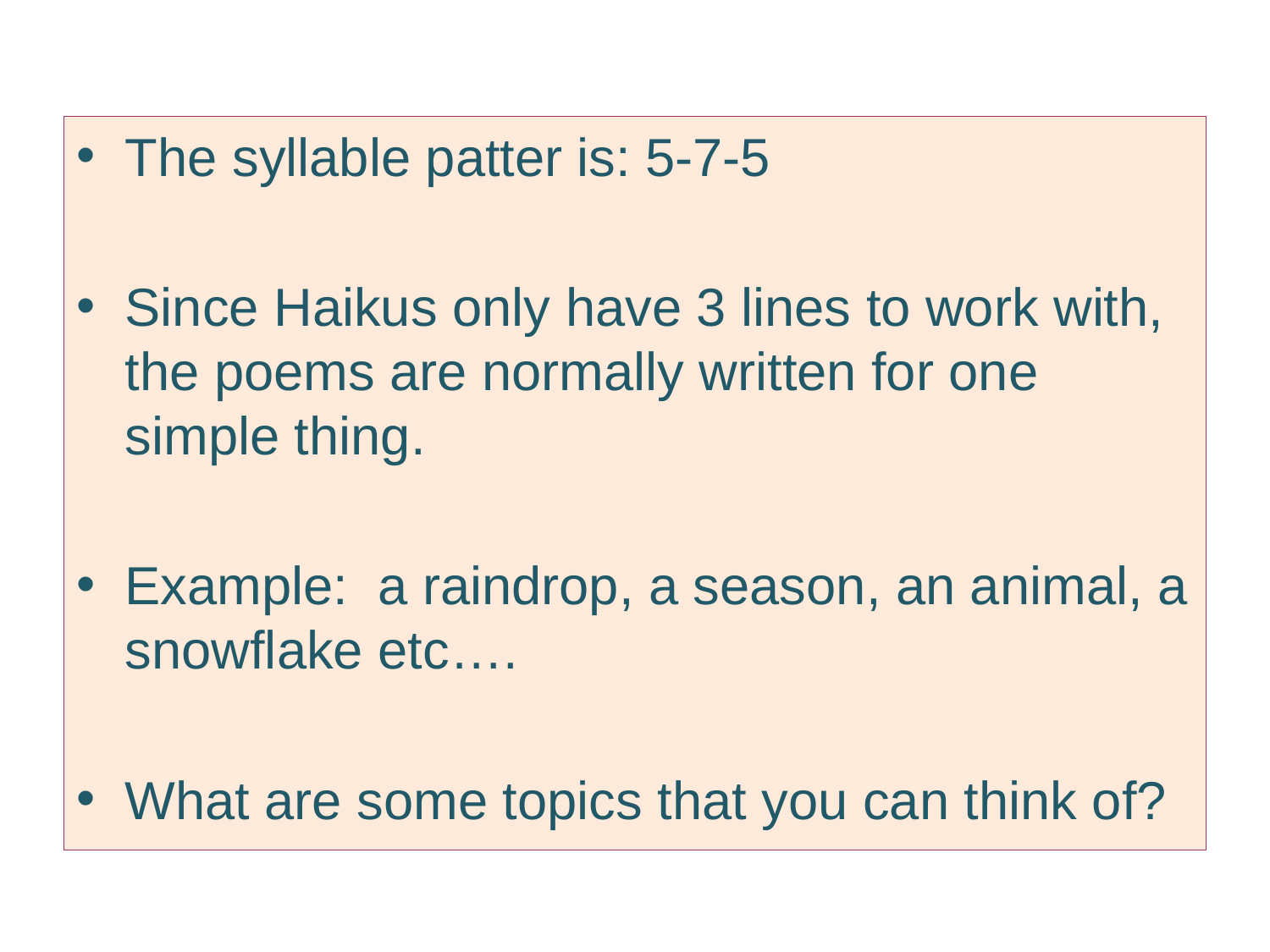

The syllable patter is: 5-7-5

Since Haikus only have 3 lines to work with, the poems are normally written for one simple thing.

Example:  a raindrop, a season, an animal, a snowflake etc….

What are some topics that you can think of?